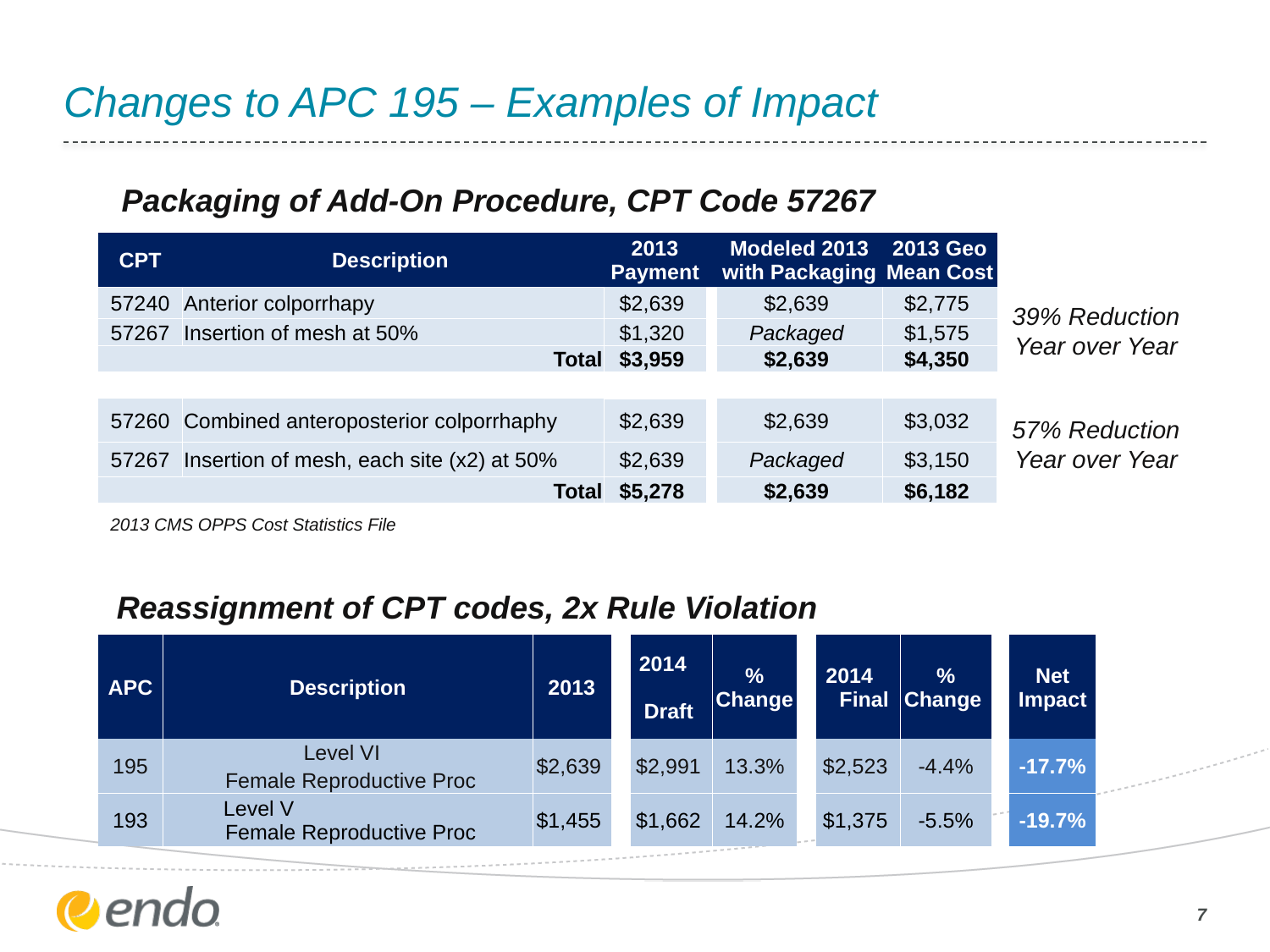

# Changes to APC 195 – Examples of Impact
Packaging of Add-On Procedure, CPT Code 57267
| CPT | Description | 2013 Payment |  | Modeled 2013 with Packaging | 2013 Geo Mean Cost |
| --- | --- | --- | --- | --- | --- |
| 57240 | Anterior colporrhapy | $2,639 |  | $2,639 | $2,775 |
| 57267 | Insertion of mesh at 50% | $1,320 |  | Packaged | $1,575 |
| Total |  | $3,959 |  | $2,639 | $4,350 |
|  |  |  |  |  |  |
| 57260 | Combined anteroposterior colporrhaphy | $2,639 |  | $2,639 | $3,032 |
| 57267 | Insertion of mesh, each site (x2) at 50% | $2,639 |  | Packaged | $3,150 |
| Total |  | $5,278 |  | $2,639 | $6,182 |
|  |  |  |  |  |  |
39% Reduction
Year over Year
57% Reduction
Year over Year
2013 CMS OPPS Cost Statistics File
 Reassignment of CPT codes, 2x Rule Violation
| APC | Description | 2013 |  | 2014 Draft | % Change |  | 2014 Final | % Change |  | Net Impact |
| --- | --- | --- | --- | --- | --- | --- | --- | --- | --- | --- |
|  |  |  |  |  |  |  |  |  |  |  |
| 195 | Level VI | $2,639 |  | $2,991 | 13.3% |  | $2,523 | -4.4% |  | -17.7% |
|  | Female Reproductive Proc |  |  |  |  |  |  |  |  |  |
| 193 | Level V Female Reproductive Proc | $1,455 |  | $1,662 | 14.2% |  | $1,375 | -5.5% |  | -19.7% |
7